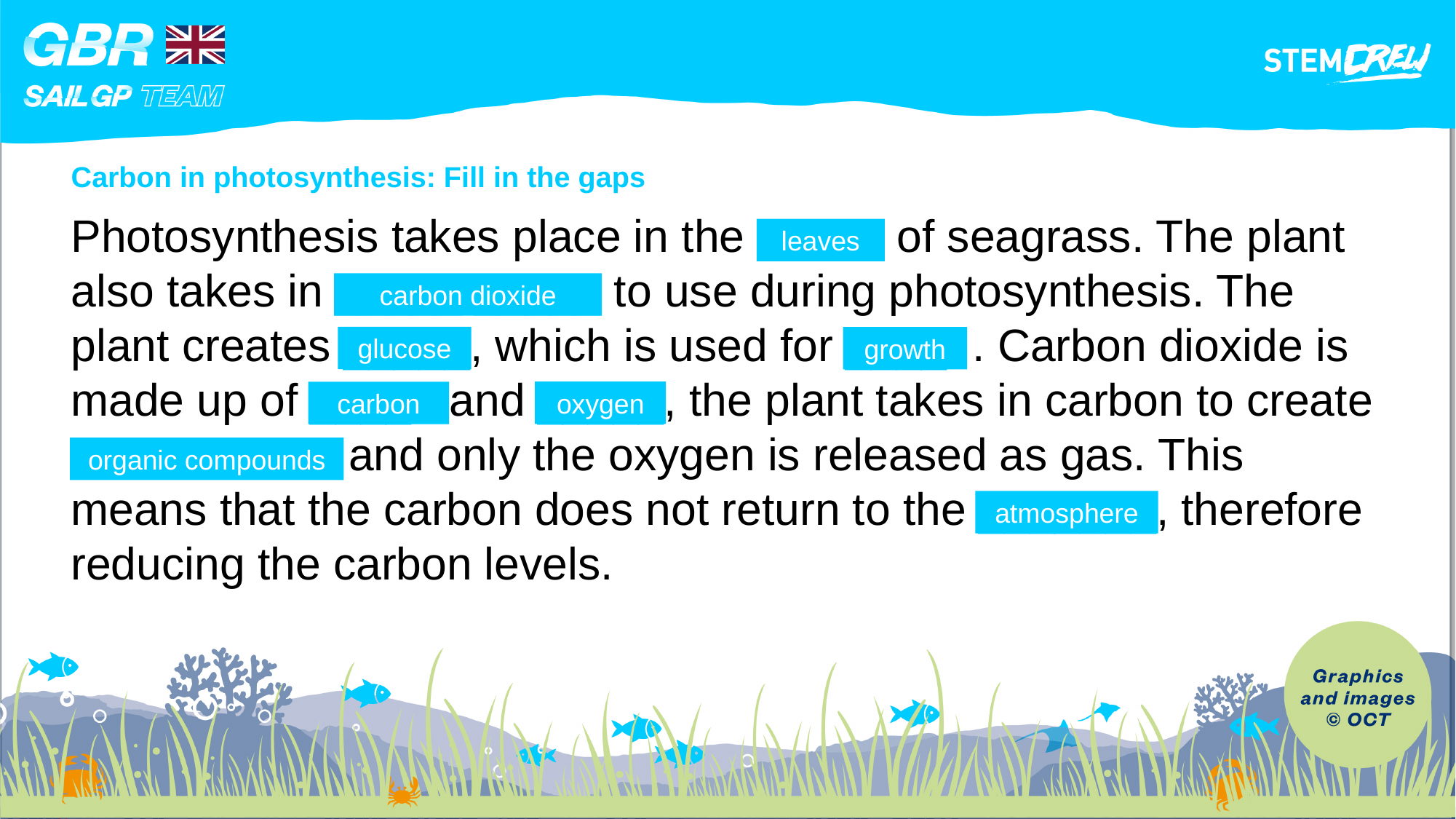

Carbon in photosynthesis: Fill in the gaps

Photosynthesis takes place in the _____ of seagrass. The plant also takes in _____ _____ to use during photosynthesis. The plant creates _____, which is used for ____. . Carbon dioxide is made up of ____   and _____, the plant takes in carbon to create _____ _____ and only the oxygen is released as gas. This means that the carbon does not return to the _______, therefore reducing the carbon levels.
leaves
carbon dioxide
glucose
growth
oxygen
carbon
organic compounds
atmosphere